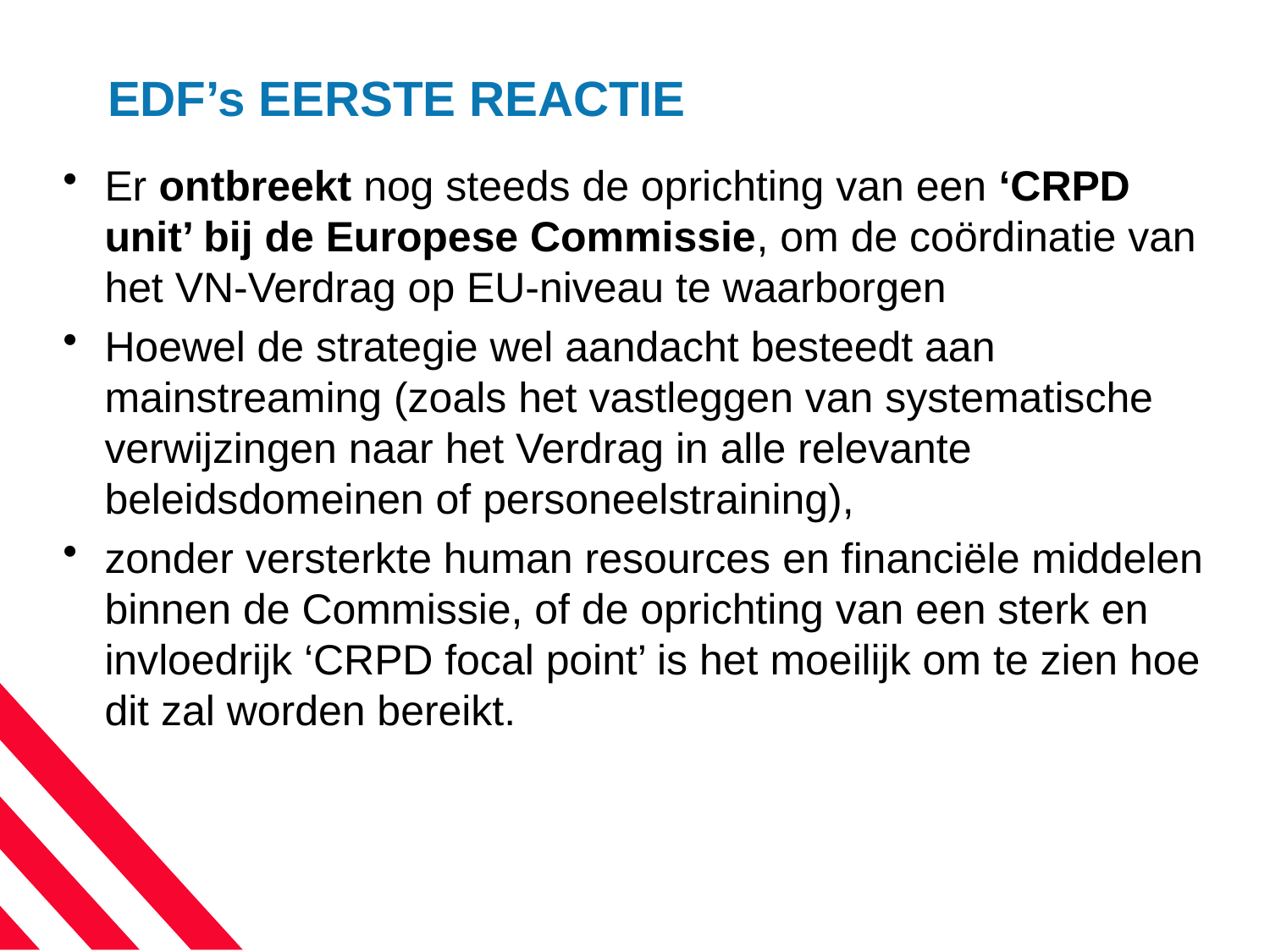

# EDF’s EERSTE REACTIE
Er ontbreekt nog steeds de oprichting van een ‘CRPD unit’ bij de Europese Commissie, om de coördinatie van het VN-Verdrag op EU-niveau te waarborgen
Hoewel de strategie wel aandacht besteedt aan mainstreaming (zoals het vastleggen van systematische verwijzingen naar het Verdrag in alle relevante beleidsdomeinen of personeelstraining),
zonder versterkte human resources en financiële middelen binnen de Commissie, of de oprichting van een sterk en invloedrijk ‘CRPD focal point’ is het moeilijk om te zien hoe dit zal worden bereikt.